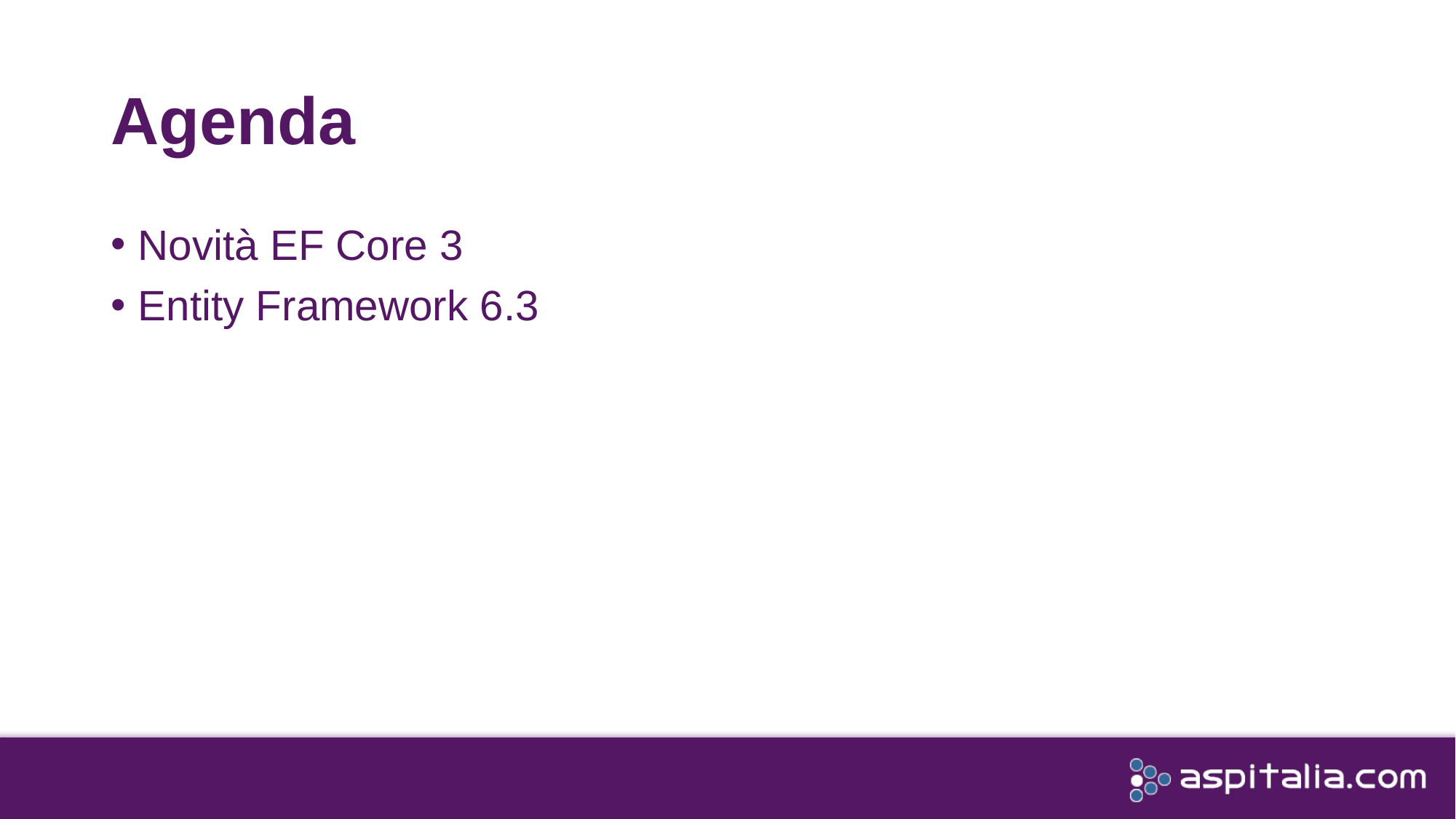

# Agenda
Novità EF Core 3
Entity Framework 6.3